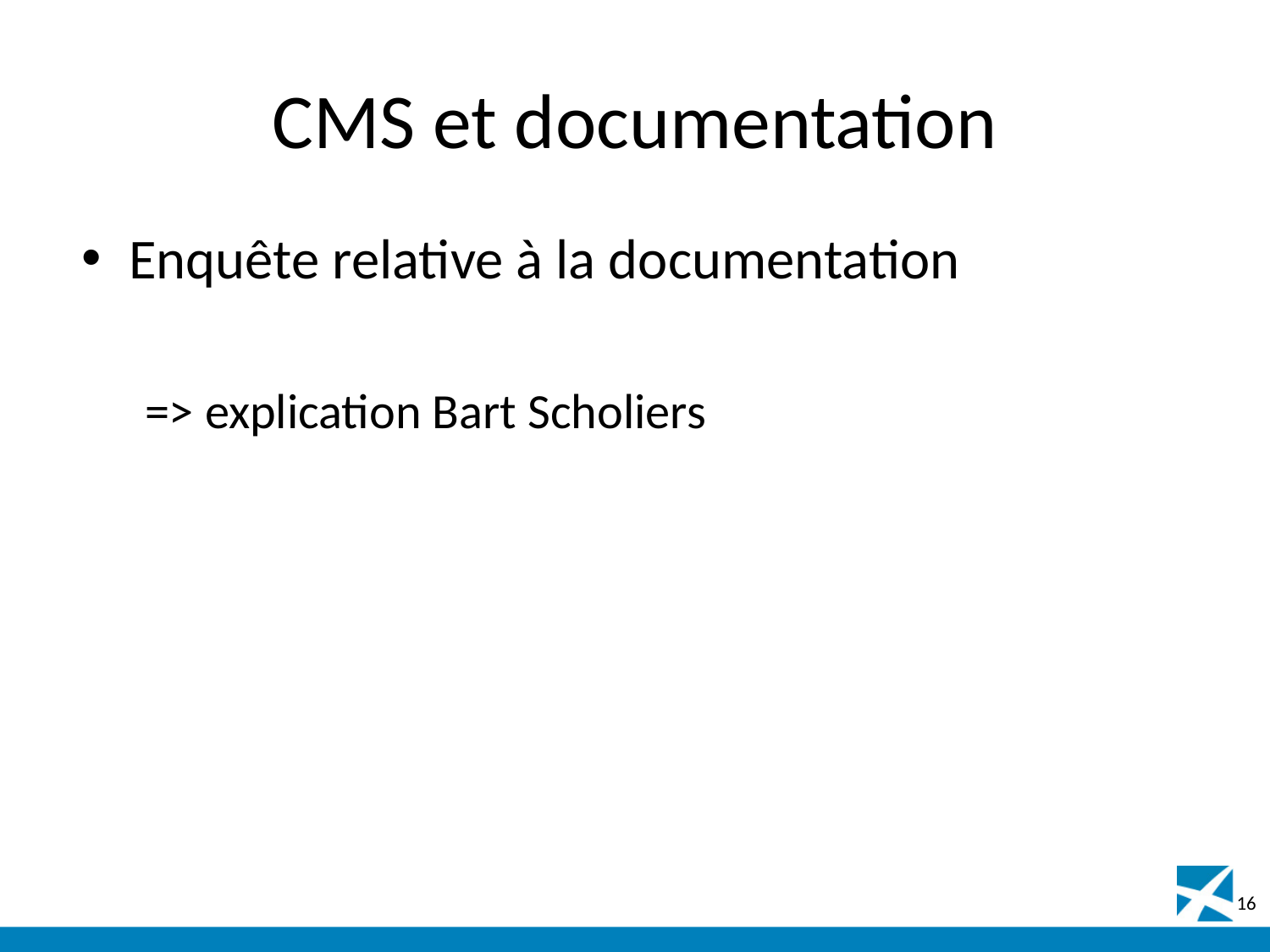

# CMS et documentation
Enquête relative à la documentation

=> explication Bart Scholiers